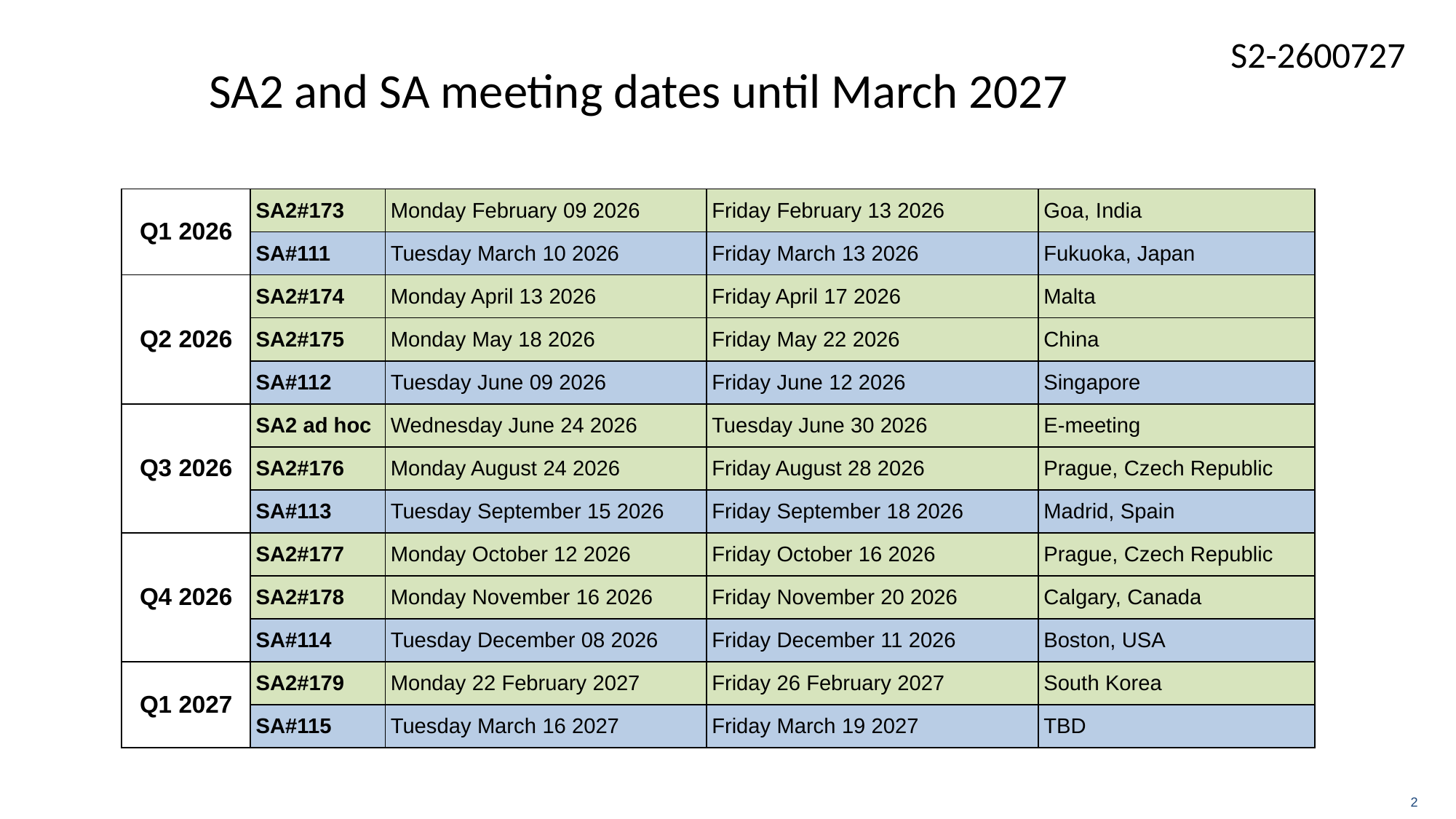

# SA2 and SA meeting dates until March 2027
| Q1 2026 | SA2#173 | Monday February 09 2026 | Friday February 13 2026 | Goa, India |
| --- | --- | --- | --- | --- |
|  | SA#111 | Tuesday March 10 2026 | Friday March 13 2026 | Fukuoka, Japan |
| Q2 2026 | SA2#174 | Monday April 13 2026 | Friday April 17 2026 | Malta |
|  | SA2#175 | Monday May 18 2026 | Friday May 22 2026 | China |
|  | SA#112 | Tuesday June 09 2026 | Friday June 12 2026 | Singapore |
| Q3 2026 | SA2 ad hoc | Wednesday June 24 2026 | Tuesday June 30 2026 | E-meeting |
|  | SA2#176 | Monday August 24 2026 | Friday August 28 2026 | Prague, Czech Republic |
|  | SA#113 | Tuesday September 15 2026 | Friday September 18 2026 | Madrid, Spain |
| Q4 2026 | SA2#177 | Monday October 12 2026 | Friday October 16 2026 | Prague, Czech Republic |
|  | SA2#178 | Monday November 16 2026 | Friday November 20 2026 | Calgary, Canada |
|  | SA#114 | Tuesday December 08 2026 | Friday December 11 2026 | Boston, USA |
| Q1 2027 | SA2#179 | Monday 22 February 2027 | Friday 26 February 2027 | South Korea |
|  | SA#115 | Tuesday March 16 2027 | Friday March 19 2027 | TBD |